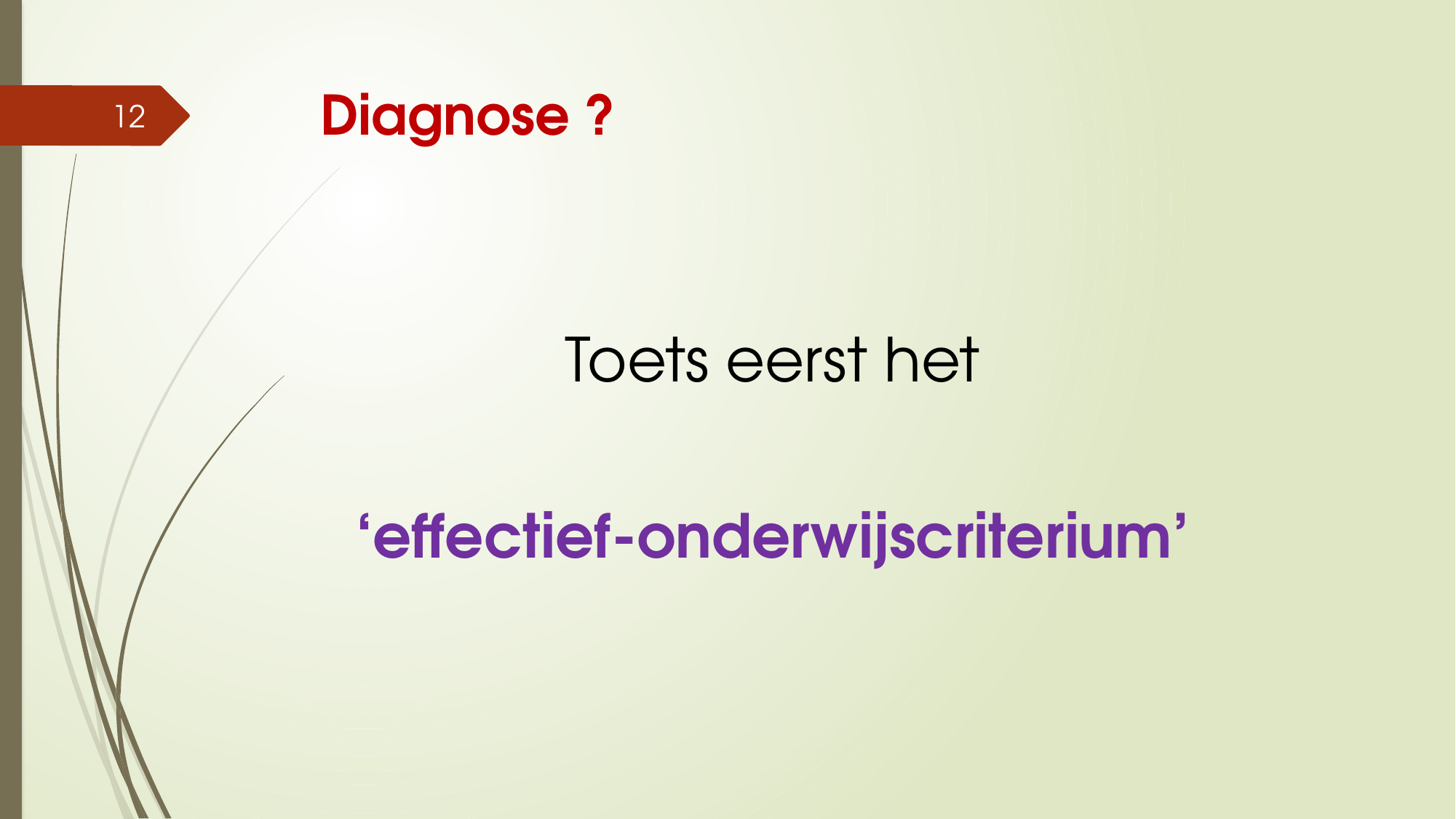

# Diagnose ?
12

Toets eerst het

‘effectief-onderwijscriterium’